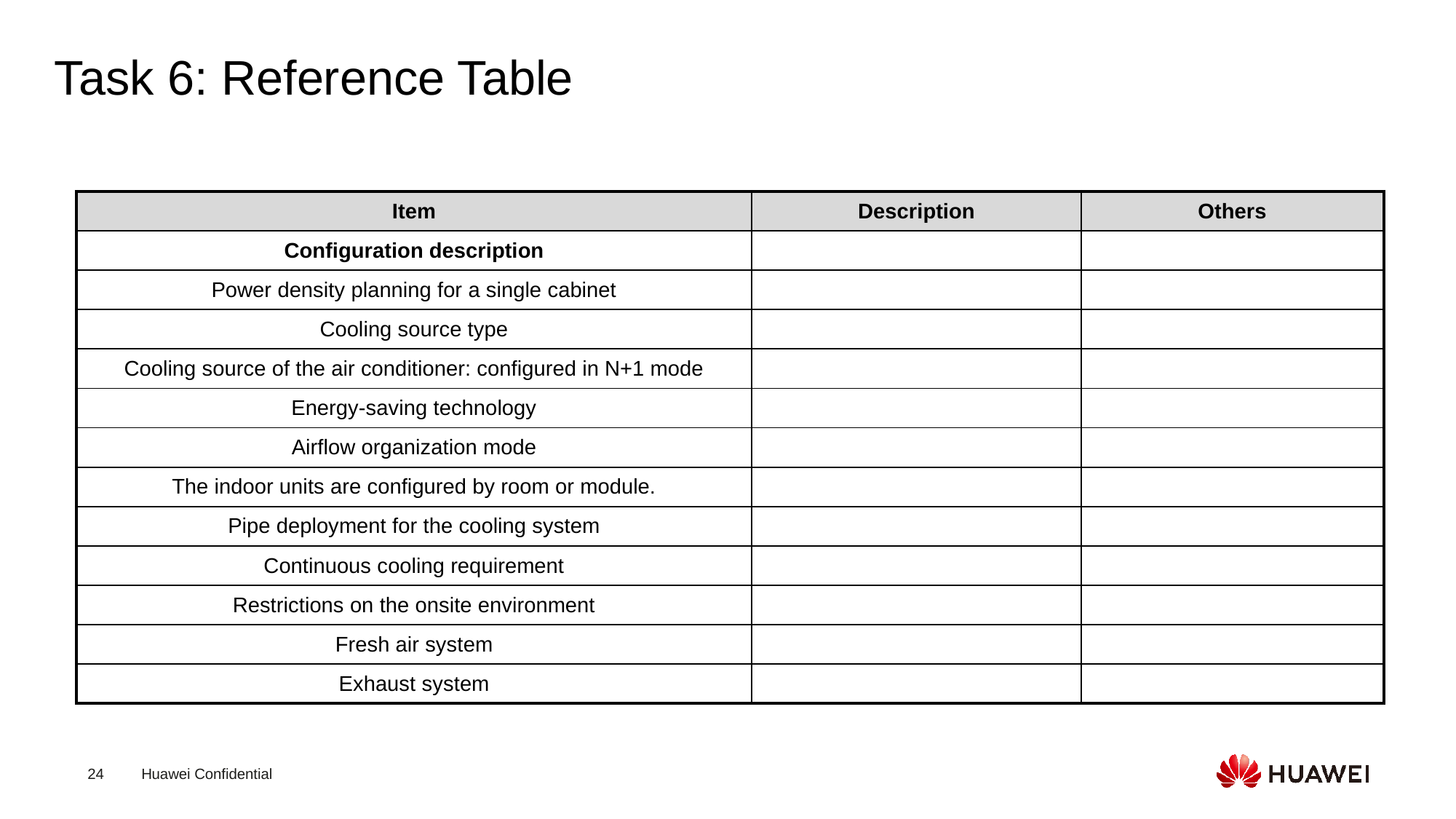

# Task 6: Reference Table
| Item | Description | Others |
| --- | --- | --- |
| Configuration description |  |  |
| Power density planning for a single cabinet |  |  |
| Cooling source type |  |  |
| Cooling source of the air conditioner: configured in N+1 mode |  |  |
| Energy-saving technology |  |  |
| Airflow organization mode |  |  |
| The indoor units are configured by room or module. |  |  |
| Pipe deployment for the cooling system |  |  |
| Continuous cooling requirement |  |  |
| Restrictions on the onsite environment |  |  |
| Fresh air system |  |  |
| Exhaust system |  |  |